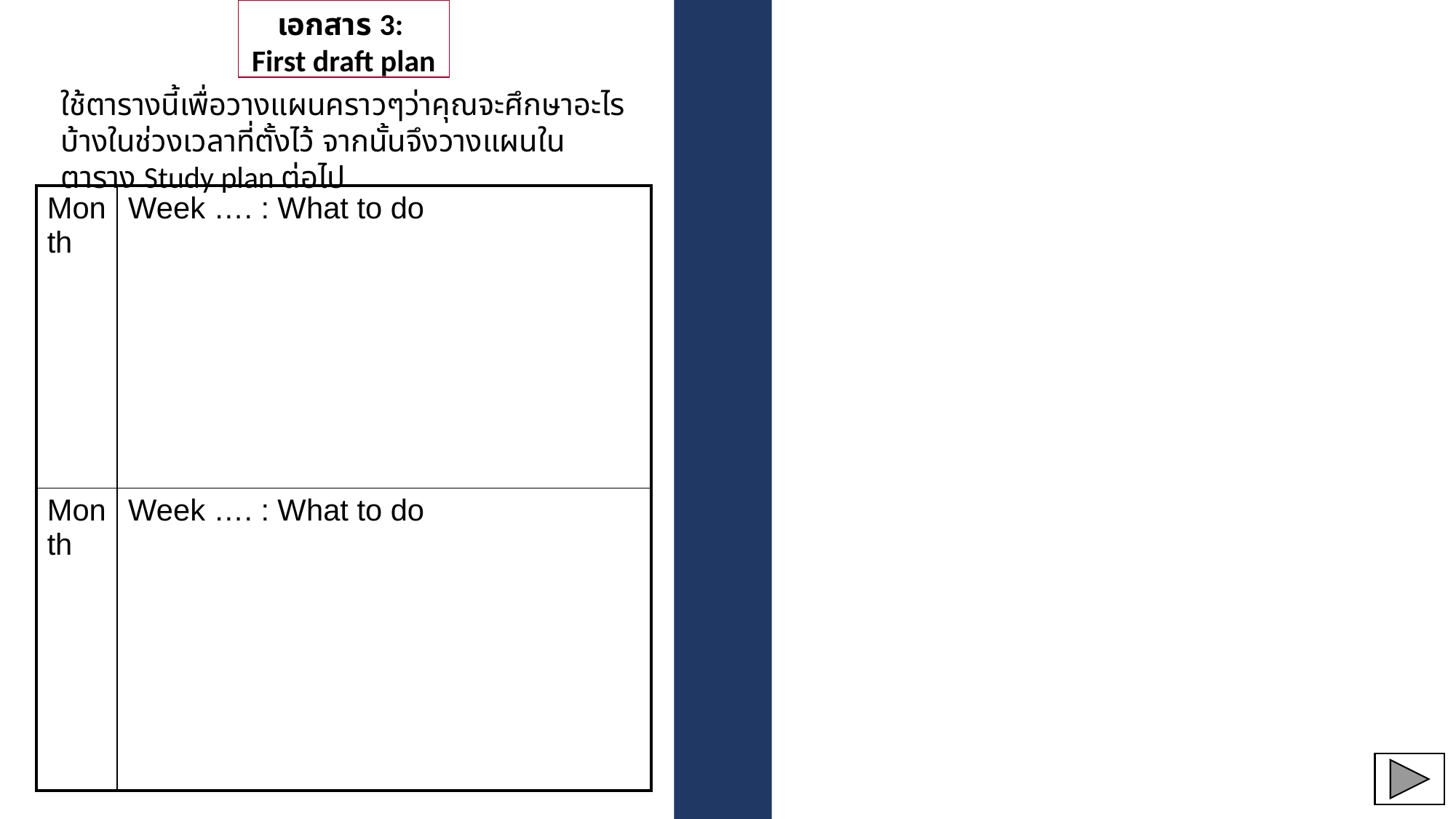

เอกสาร 3:
First draft plan

ใช้ตารางนี้เพื่อวางแผนคราวๆว่าคุณจะศึกษาอะไรบ้างในช่วงเวลาที่ตั้งไว้ จากนั้นจึงวางแผนในตาราง Study plan ต่อไป
| Month | Week …. : What to do |
| --- | --- |
| Month | Week …. : What to do |